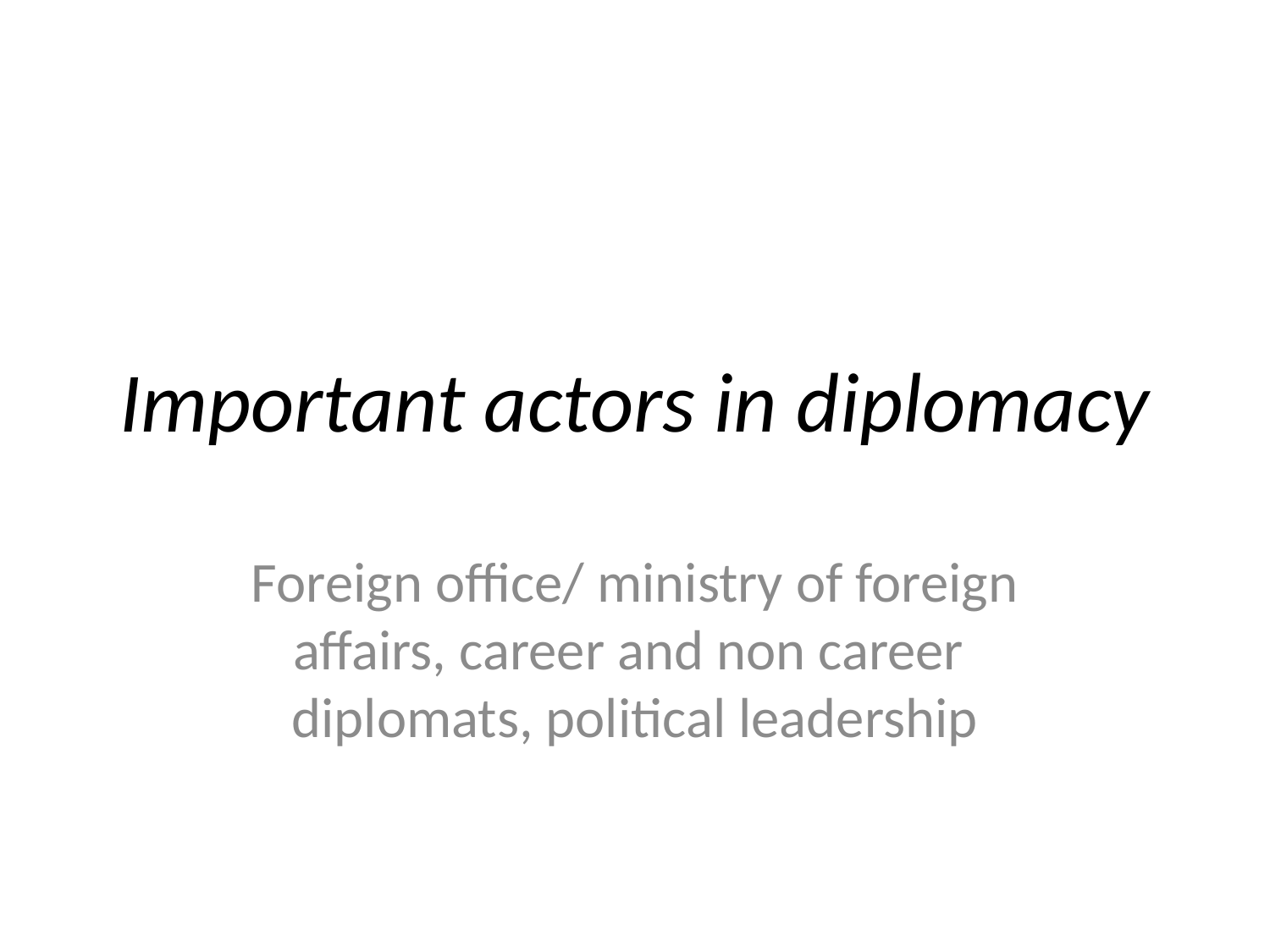

# Important actors in diplomacy
Foreign office/ ministry of foreign affairs, career and non career  diplomats, political leadership